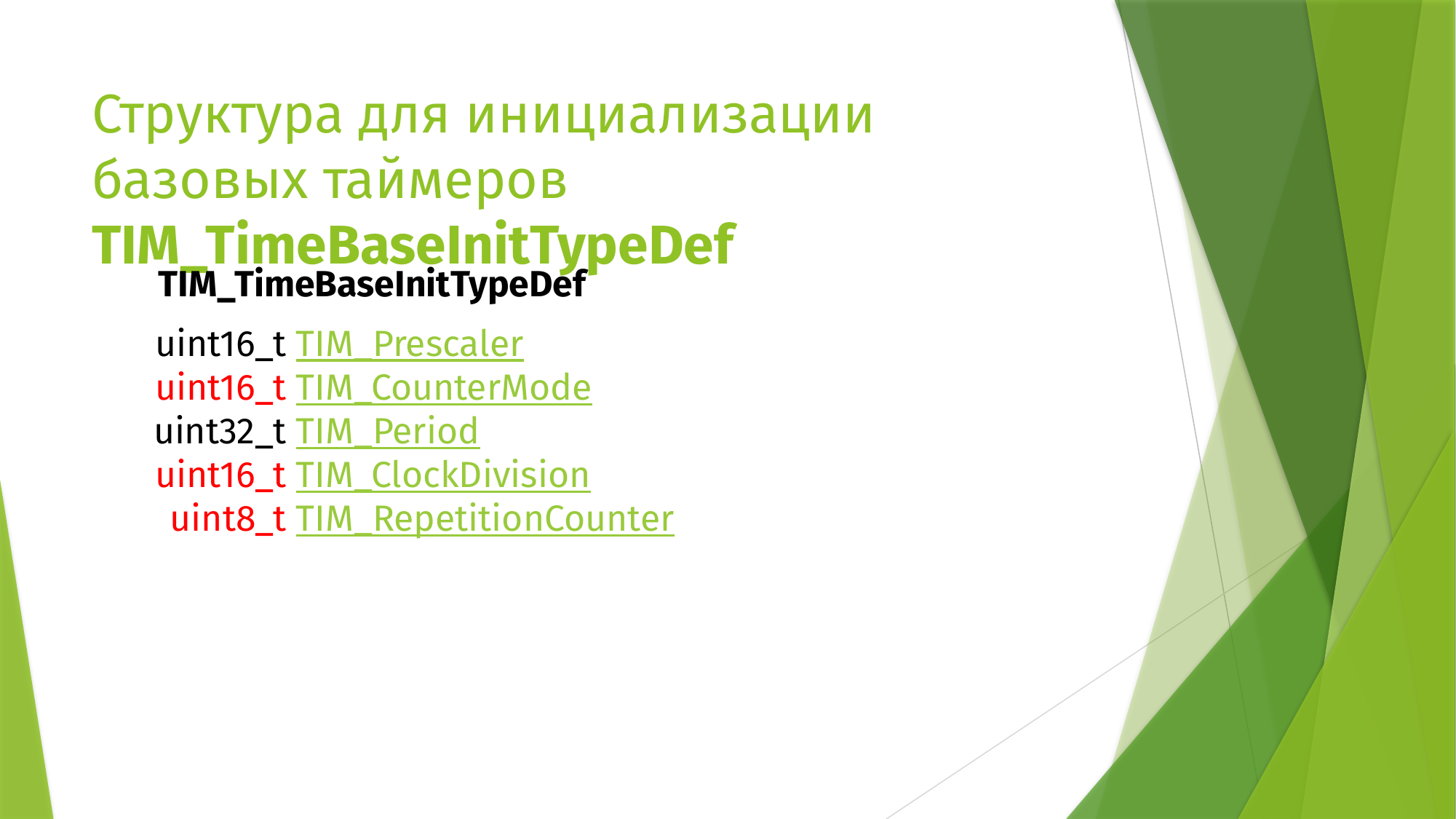

# Структура для инициализации базовых таймеров TIM_TimeBaseInitTypeDef
TIM_TimeBaseInitTypeDef
| uint16\_t | TIM\_Prescaler |
| --- | --- |
| uint16\_t | TIM\_CounterMode |
| uint32\_t | TIM\_Period |
| uint16\_t | TIM\_ClockDivision |
| uint8\_t | TIM\_RepetitionCounter |